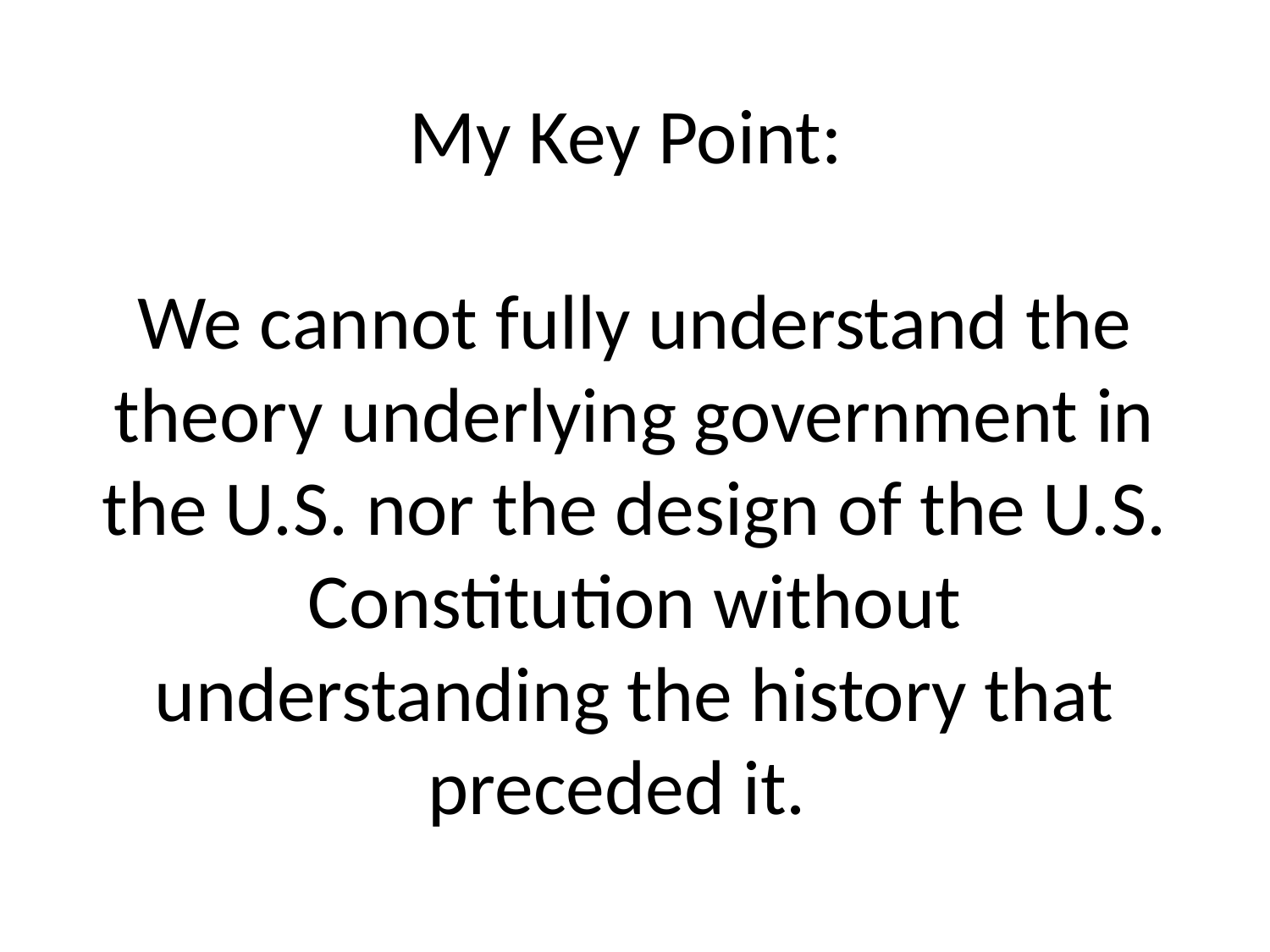

# My Key Point: We cannot fully understand the theory underlying government in the U.S. nor the design of the U.S. Constitution without understanding the history that preceded it.